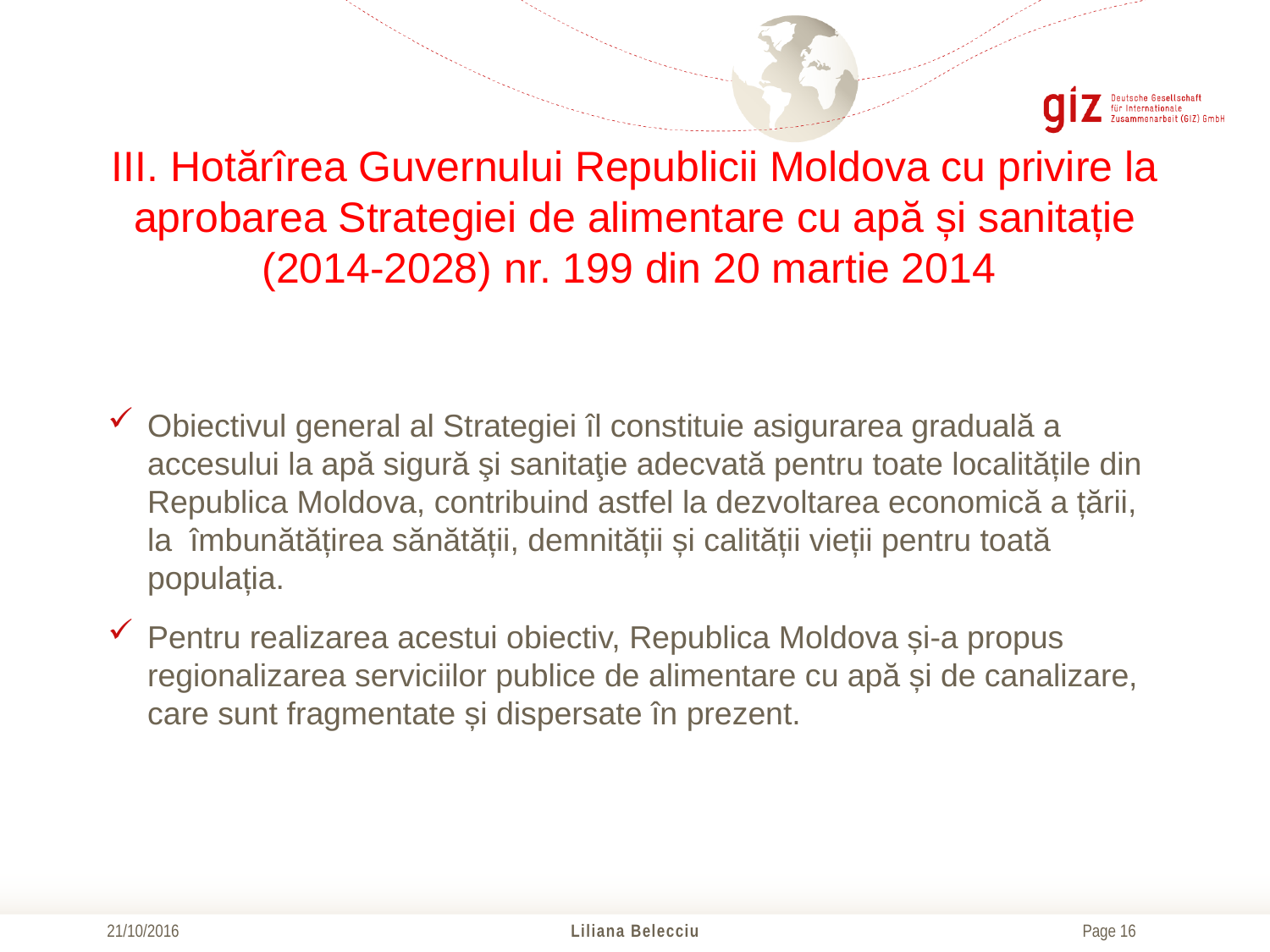

# III. Hotărîrea Guvernului Republicii Moldova cu privire la aprobarea Strategiei de alimentare cu apă și sanitație (2014-2028) nr. 199 din 20 martie 2014

Obiectivul general al Strategiei îl constituie asigurarea graduală a accesului la apă sigură şi sanitaţie adecvată pentru toate localitățile din Republica Moldova, contribuind astfel la dezvoltarea economică a țării, la  îmbunătățirea sănătății, demnității și calității vieții pentru toată populația.
Pentru realizarea acestui obiectiv, Republica Moldova și-a propus regionalizarea serviciilor publice de alimentare cu apă și de canalizare, care sunt fragmentate și dispersate în prezent.
21/10/2016
Liliana Belecciu